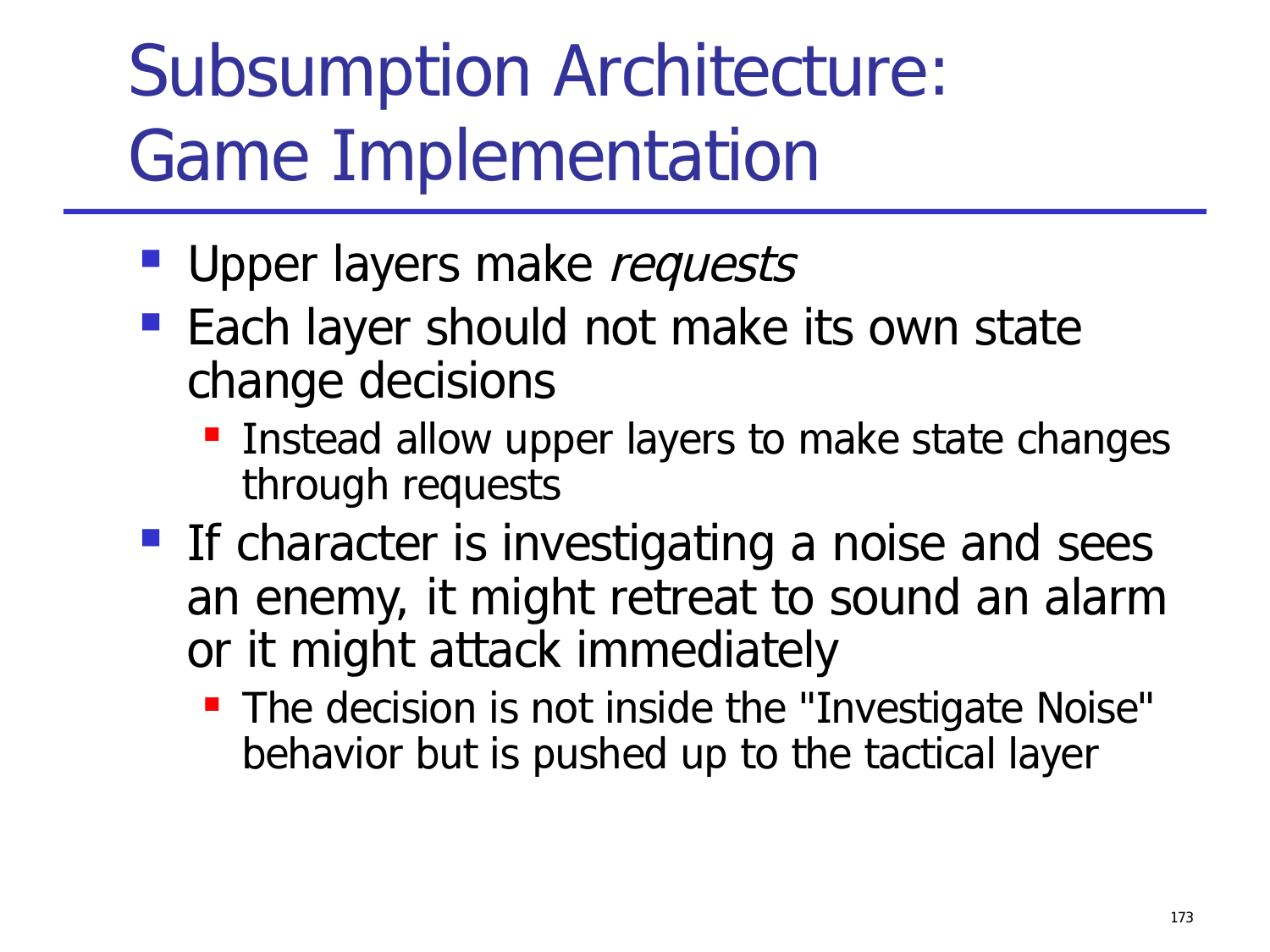

# Subsumption Architecture: Game Implementation
Upper layers make requests
Each layer should not make its own state change decisions
Instead allow upper layers to make state changes through requests
If character is investigating a noise and sees an enemy, it might retreat to sound an alarm or it might attack immediately
The decision is not inside the "Investigate Noise" behavior but is pushed up to the tactical layer
173